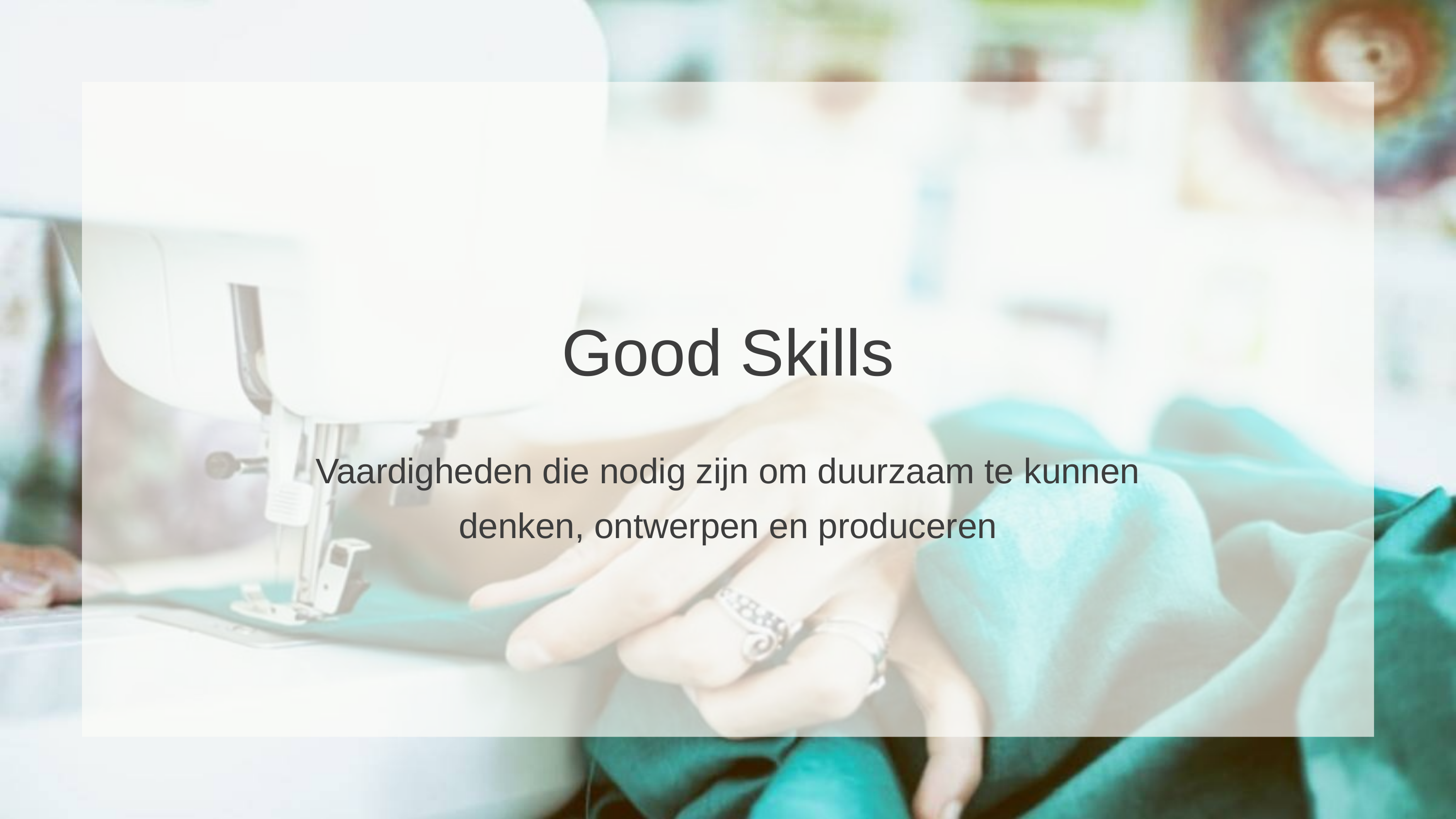

Good Skills
Vaardigheden die nodig zijn om duurzaam te kunnen denken, ontwerpen en produceren